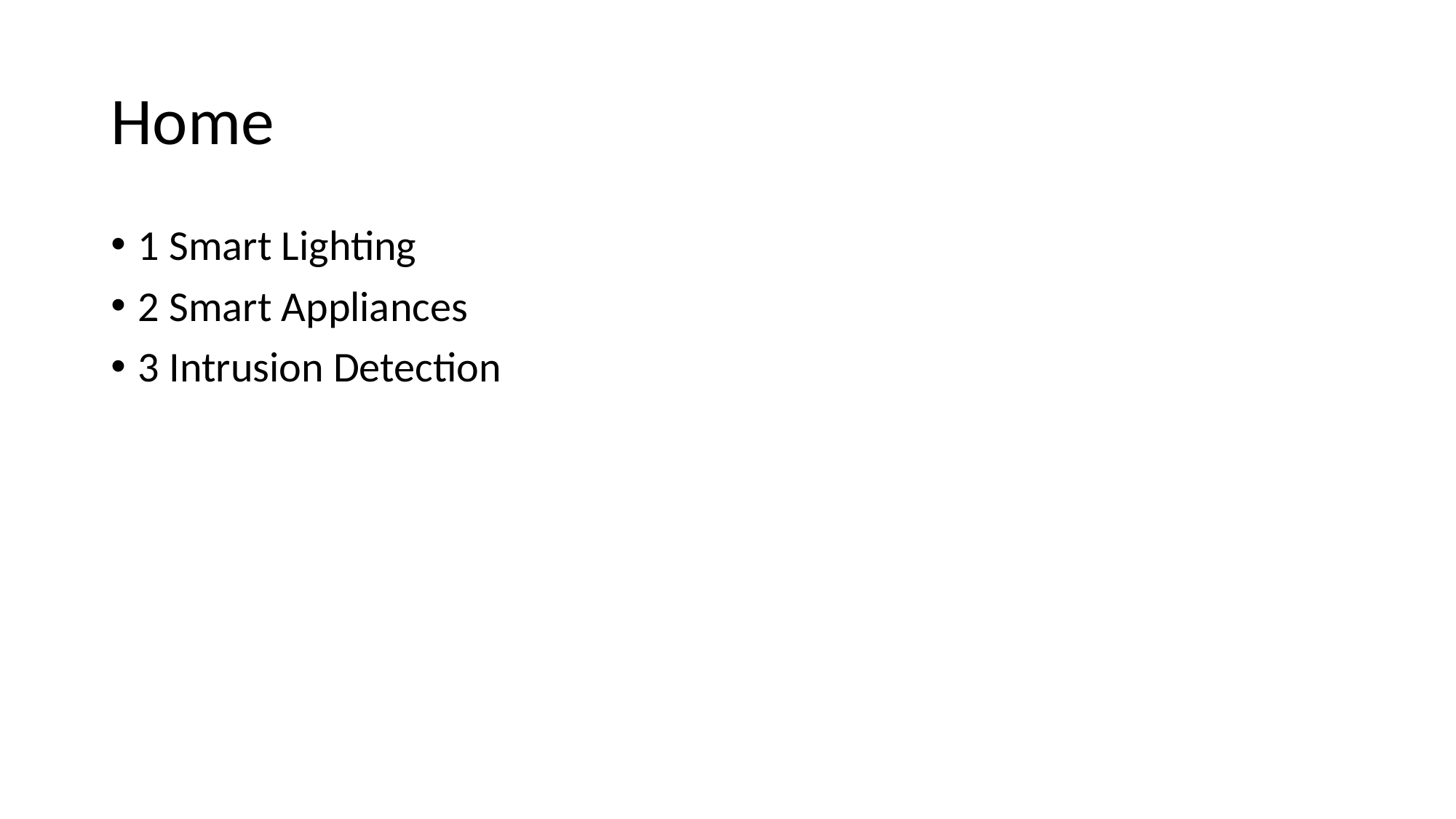

# Home
1 Smart Lighting
2 Smart Appliances
3 Intrusion Detection